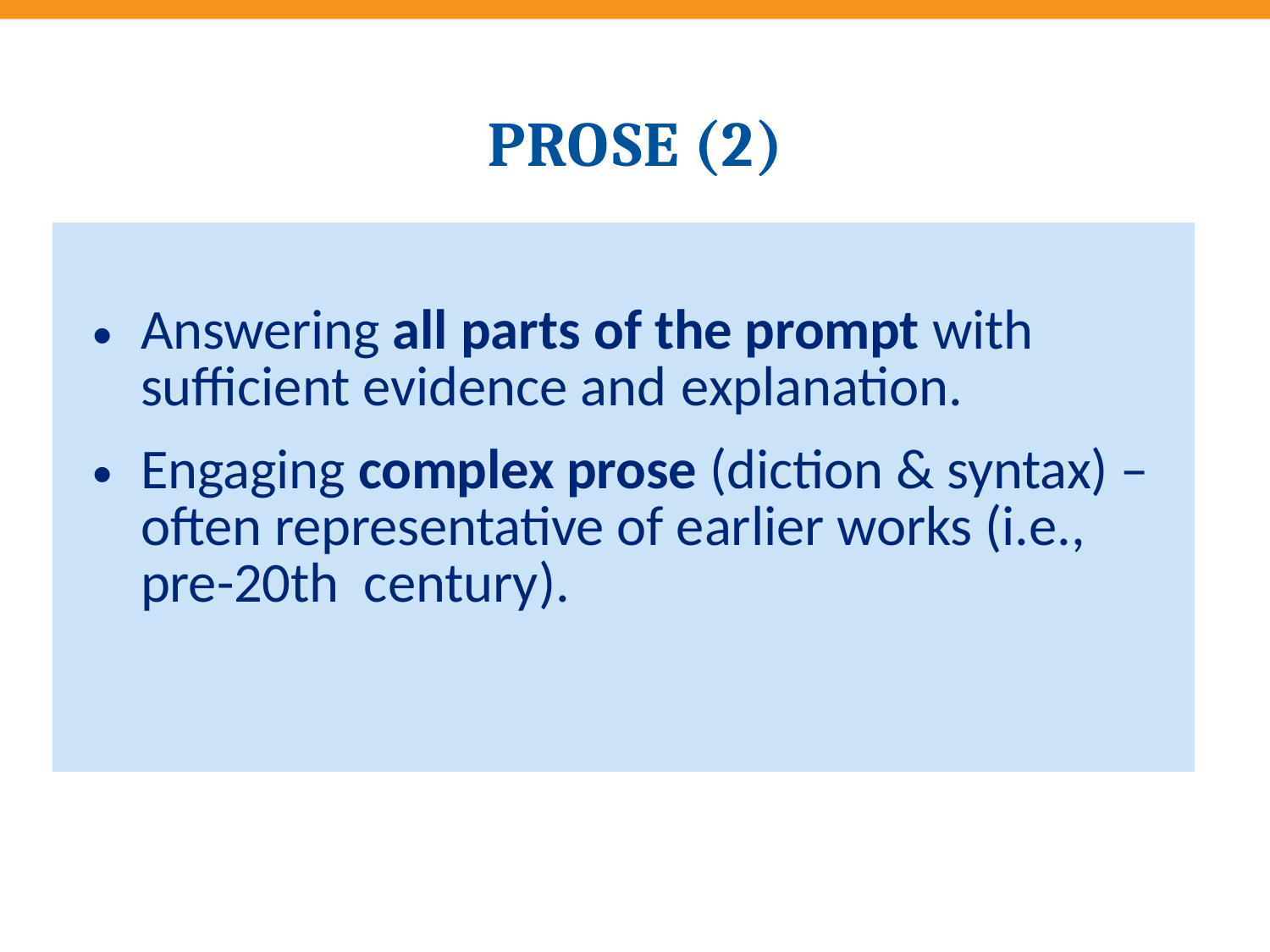

#
PROSE (2)
| Answering all parts of the prompt with sufficient evidence and explanation. Engaging complex prose (diction & syntax) – often representative of earlier works (i.e., pre-20th century). |
| --- |